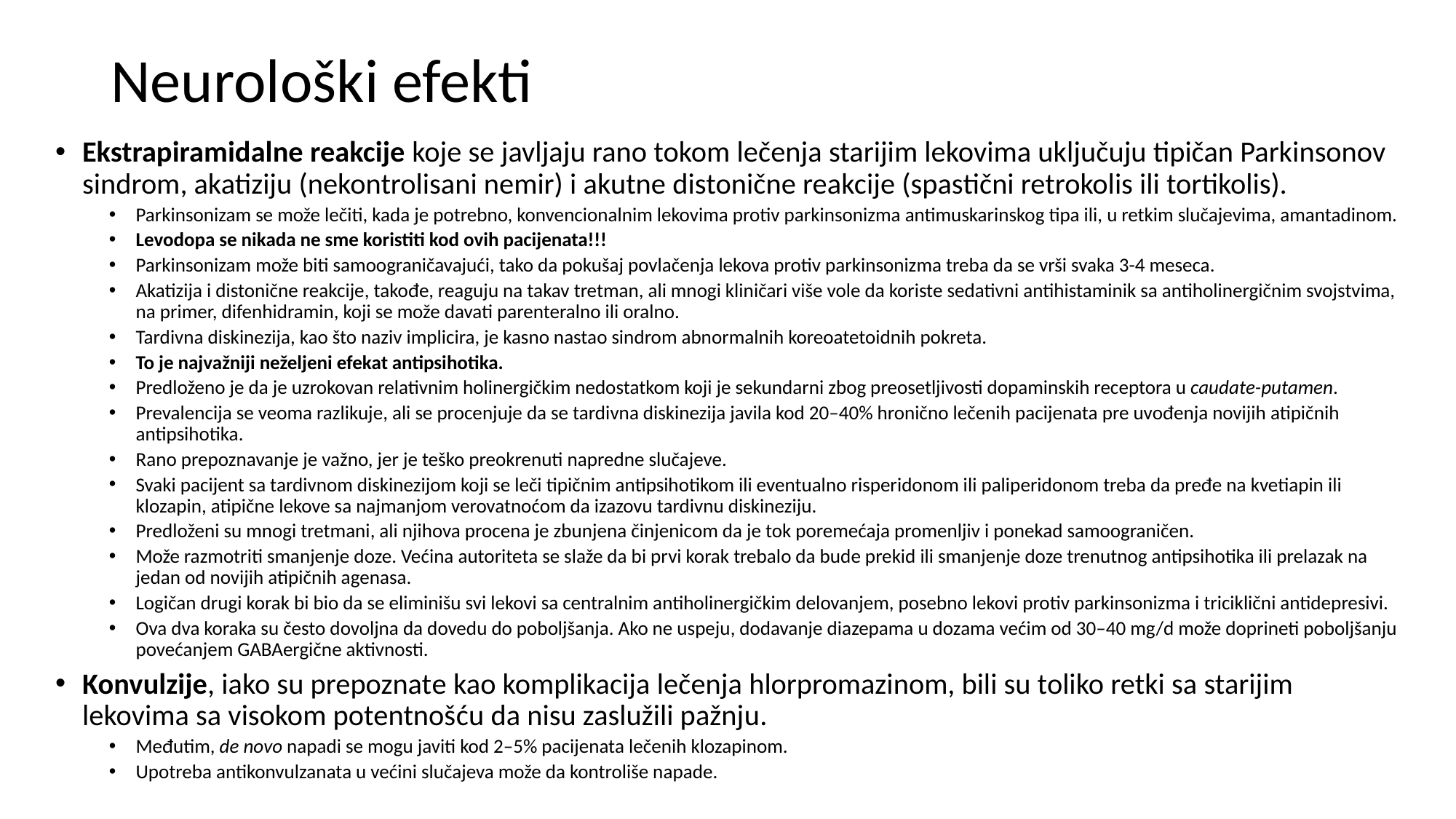

# Neurološki efekti
Ekstrapiramidalne reakcije koje se javljaju rano tokom lečenja starijim lekovima uključuju tipičan Parkinsonov sindrom, akatiziju (nekontrolisani nemir) i akutne distonične reakcije (spastični retrokolis ili tortikolis).
Parkinsonizam se može lečiti, kada je potrebno, konvencionalnim lekovima protiv parkinsonizma antimuskarinskog tipa ili, u retkim slučajevima, amantadinom.
Levodopa se nikada ne sme koristiti kod ovih pacijenata!!!
Parkinsonizam može biti samoograničavajući, tako da pokušaj povlačenja lekova protiv parkinsonizma treba da se vrši svaka 3-4 meseca.
Akatizija i distonične reakcije, takođe, reaguju na takav tretman, ali mnogi kliničari više vole da koriste sedativni antihistaminik sa antiholinergičnim svojstvima, na primer, difenhidramin, koji se može davati parenteralno ili oralno.
Tardivna diskinezija, kao što naziv implicira, je kasno nastao sindrom abnormalnih koreoatetoidnih pokreta.
To je najvažniji neželjeni efekat antipsihotika.
Predloženo je da je uzrokovan relativnim holinergičkim nedostatkom koji je sekundarni zbog preosetljivosti dopaminskih receptora u caudate-putamen.
Prevalencija se veoma razlikuje, ali se procenjuje da se tardivna diskinezija javila kod 20–40% hronično lečenih pacijenata pre uvođenja novijih atipičnih antipsihotika.
Rano prepoznavanje je važno, jer je teško preokrenuti napredne slučajeve.
Svaki pacijent sa tardivnom diskinezijom koji se leči tipičnim antipsihotikom ili eventualno risperidonom ili paliperidonom treba da pređe na kvetiapin ili klozapin, atipične lekove sa najmanjom verovatnoćom da izazovu tardivnu diskineziju.
Predloženi su mnogi tretmani, ali njihova procena je zbunjena činjenicom da je tok poremećaja promenljiv i ponekad samoograničen.
Može razmotriti smanjenje doze. Većina autoriteta se slaže da bi prvi korak trebalo da bude prekid ili smanjenje doze trenutnog antipsihotika ili prelazak na jedan od novijih atipičnih agenasa.
Logičan drugi korak bi bio da se eliminišu svi lekovi sa centralnim antiholinergičkim delovanjem, posebno lekovi protiv parkinsonizma i triciklični antidepresivi.
Ova dva koraka su često dovoljna da dovedu do poboljšanja. Ako ne uspeju, dodavanje diazepama u dozama većim od 30–40 mg/d može doprineti poboljšanju povećanjem GABAergične aktivnosti.
Konvulzije, iako su prepoznate kao komplikacija lečenja hlorpromazinom, bili su toliko retki sa starijim lekovima sa visokom potentnošću da nisu zaslužili pažnju.
Međutim, de novo napadi se mogu javiti kod 2–5% pacijenata lečenih klozapinom.
Upotreba antikonvulzanata u većini slučajeva može da kontroliše napade.